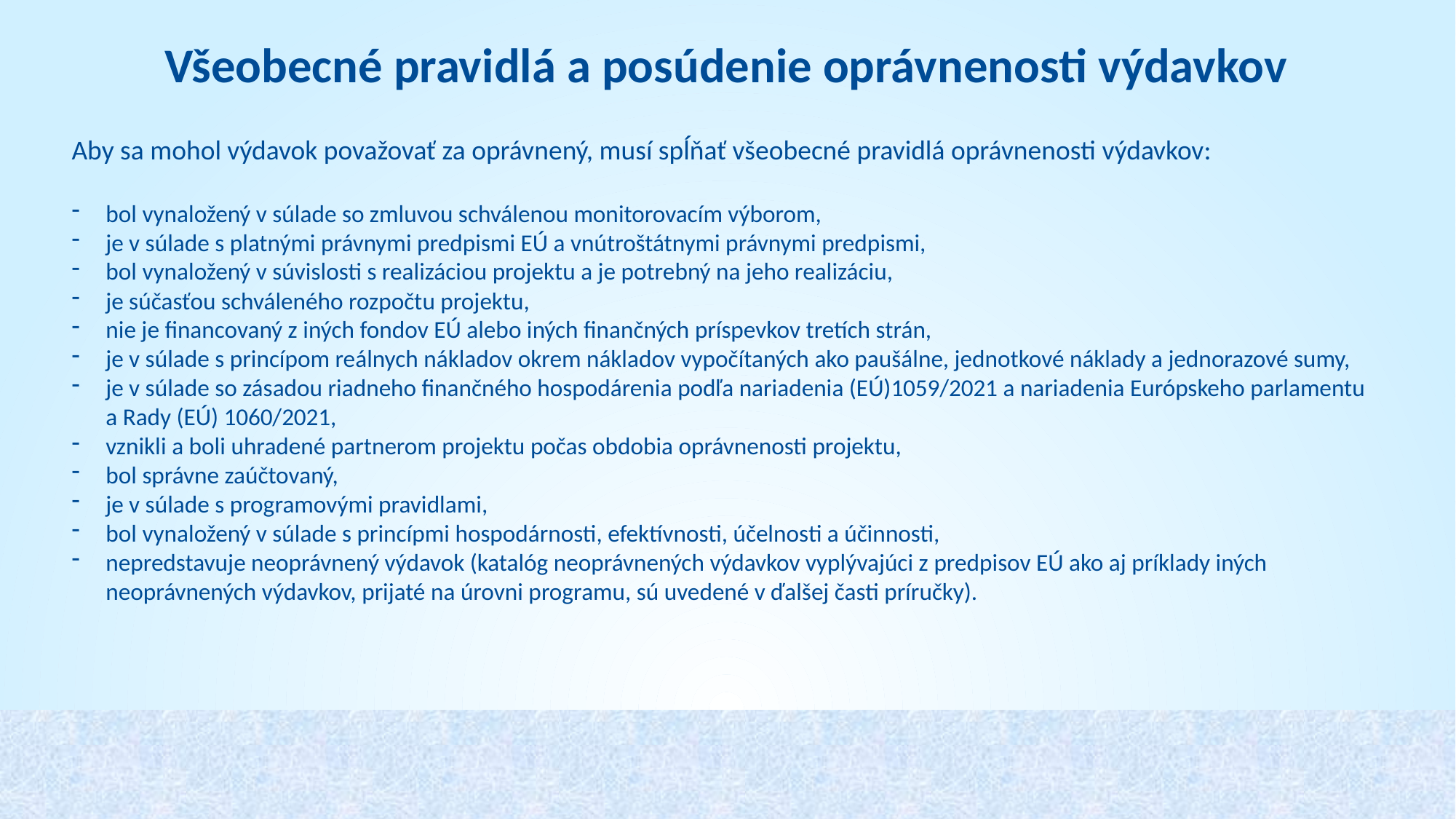

Všeobecné pravidlá a posúdenie oprávnenosti výdavkov
Aby sa mohol výdavok považovať za oprávnený, musí spĺňať všeobecné pravidlá oprávnenosti výdavkov:

bol vynaložený v súlade so zmluvou schválenou monitorovacím výborom,
je v súlade s platnými právnymi predpismi EÚ a vnútroštátnymi právnymi predpismi,
bol vynaložený v súvislosti s realizáciou projektu a je potrebný na jeho realizáciu,
je súčasťou schváleného rozpočtu projektu,
nie je financovaný z iných fondov EÚ alebo iných finančných príspevkov tretích strán,
je v súlade s princípom reálnych nákladov okrem nákladov vypočítaných ako paušálne, jednotkové náklady a jednorazové sumy,
je v súlade so zásadou riadneho finančného hospodárenia podľa nariadenia (EÚ)1059/2021 a nariadenia Európskeho parlamentu a Rady (EÚ) 1060/2021,
vznikli a boli uhradené partnerom projektu počas obdobia oprávnenosti projektu,
bol správne zaúčtovaný,
je v súlade s programovými pravidlami,
bol vynaložený v súlade s princípmi hospodárnosti, efektívnosti, účelnosti a účinnosti,
nepredstavuje neoprávnený výdavok (katalóg neoprávnených výdavkov vyplývajúci z predpisov EÚ ako aj príklady iných neoprávnených výdavkov, prijaté na úrovni programu, sú uvedené v ďalšej časti príručky).